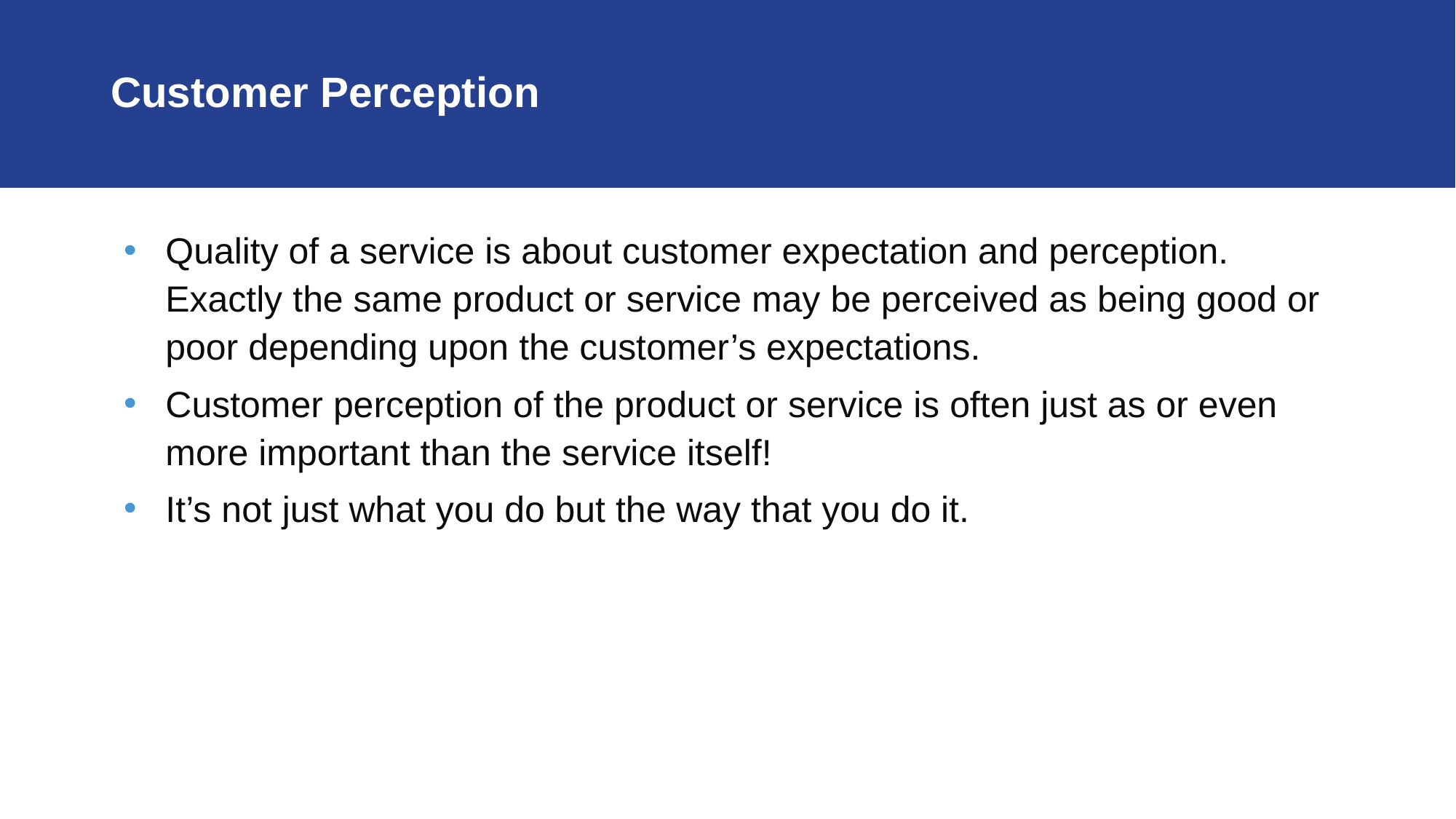

# Customer Perception
Quality of a service is about customer expectation and perception.  Exactly the same product or service may be perceived as being good or poor depending upon the customer’s expectations.
Customer perception of the product or service is often just as or even more important than the service itself!
It’s not just what you do but the way that you do it.